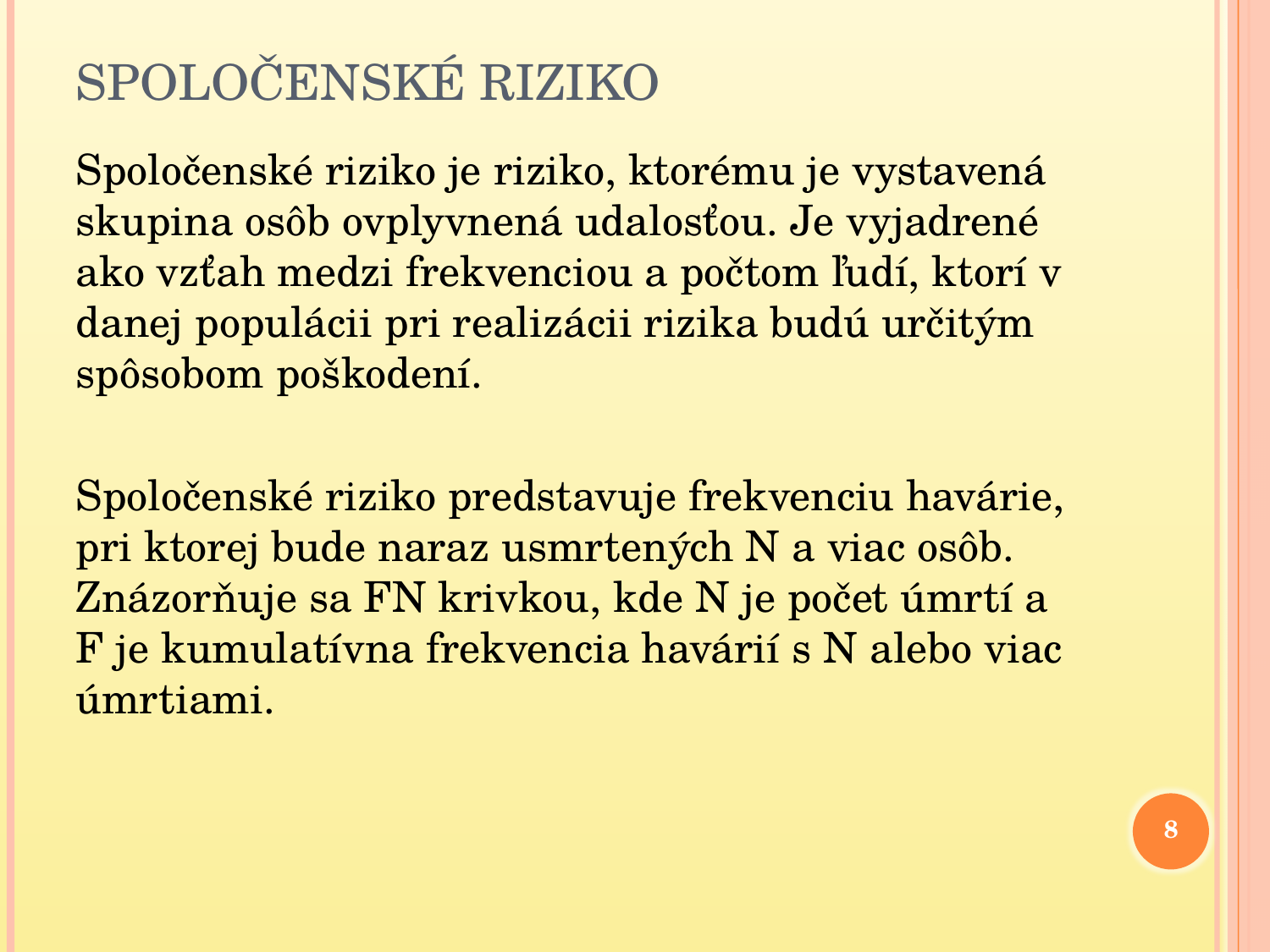

# Spoločenské riziko
Spoločenské riziko je riziko, ktorému je vystavená skupina osôb ovplyvnená udalosťou. Je vyjadrené ako vzťah medzi frekvenciou a počtom ľudí, ktorí v danej populácii pri realizácii rizika budú určitým spôsobom poškodení.

Spoločenské riziko predstavuje frekvenciu havárie, pri ktorej bude naraz usmrtených N a viac osôb. Znázorňuje sa FN krivkou, kde N je počet úmrtí a F je kumulatívna frekvencia havárií s N alebo viac úmrtiami.
8